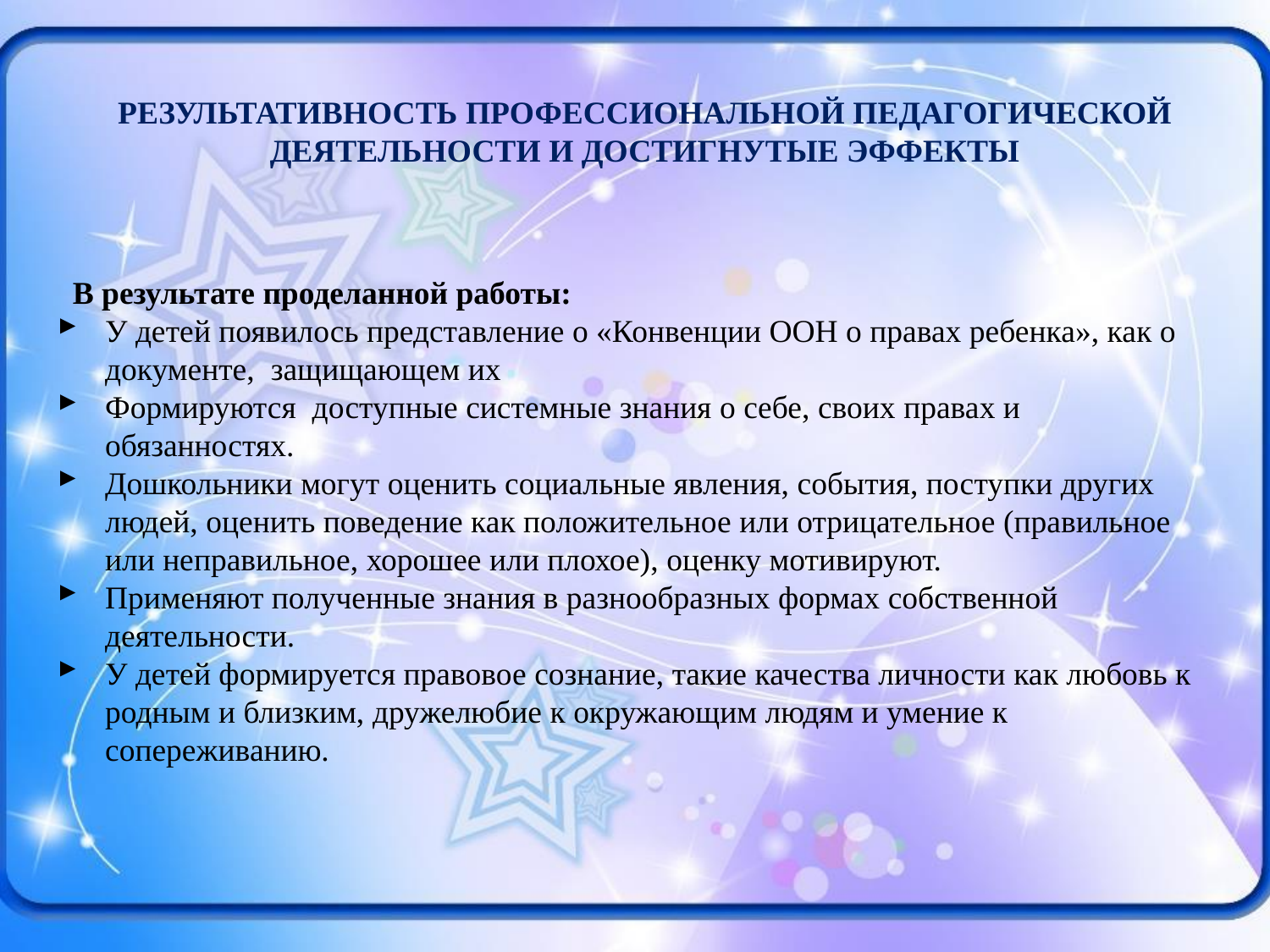

РЕЗУЛЬТАТИВНОСТЬ ПРОФЕССИОНАЛЬНОЙ ПЕДАГОГИЧЕСКОЙ ДЕЯТЕЛЬНОСТИ И ДОСТИГНУТЫЕ ЭФФЕКТЫ
В результате проделанной работы:
У детей появилось представление о «Конвенции ООН о правах ребенка», как о документе,  защищающем их
Формируются  доступные системные знания о себе, своих правах и обязанностях.
Дошкольники могут оценить социальные явления, события, поступки других людей, оценить поведение как положительное или отрицательное (правильное или неправильное, хорошее или плохое), оценку мотивируют.
Применяют полученные знания в разнообразных формах собственной деятельности.
У детей формируется правовое сознание, такие качества личности как любовь к родным и близким, дружелюбие к окружающим людям и умение к сопереживанию.